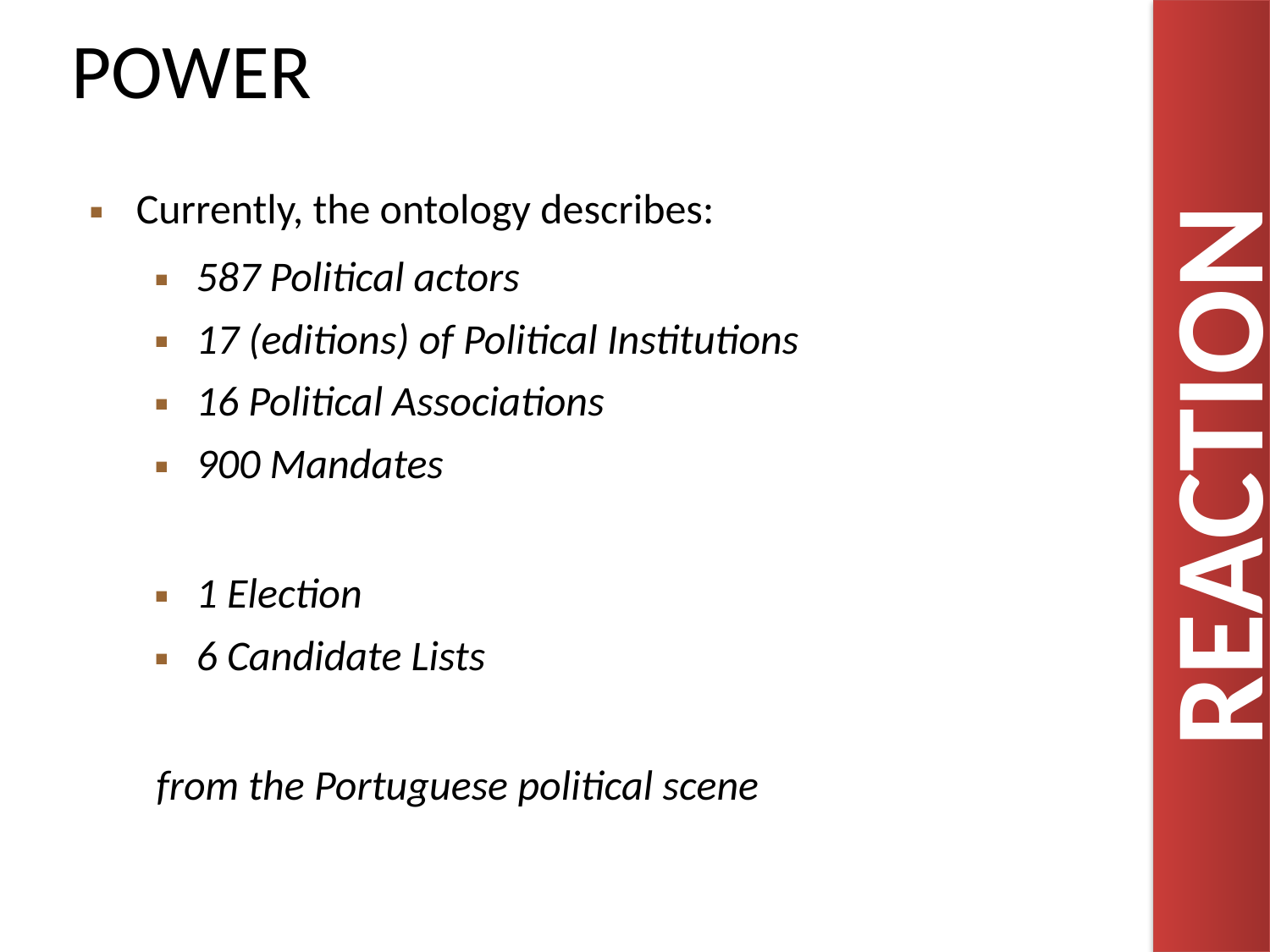

POWER
Currently, the ontology describes:
587 Political actors
17 (editions) of Political Institutions
16 Political Associations
900 Mandates

1 Election
6 Candidate Lists

from the Portuguese political scene